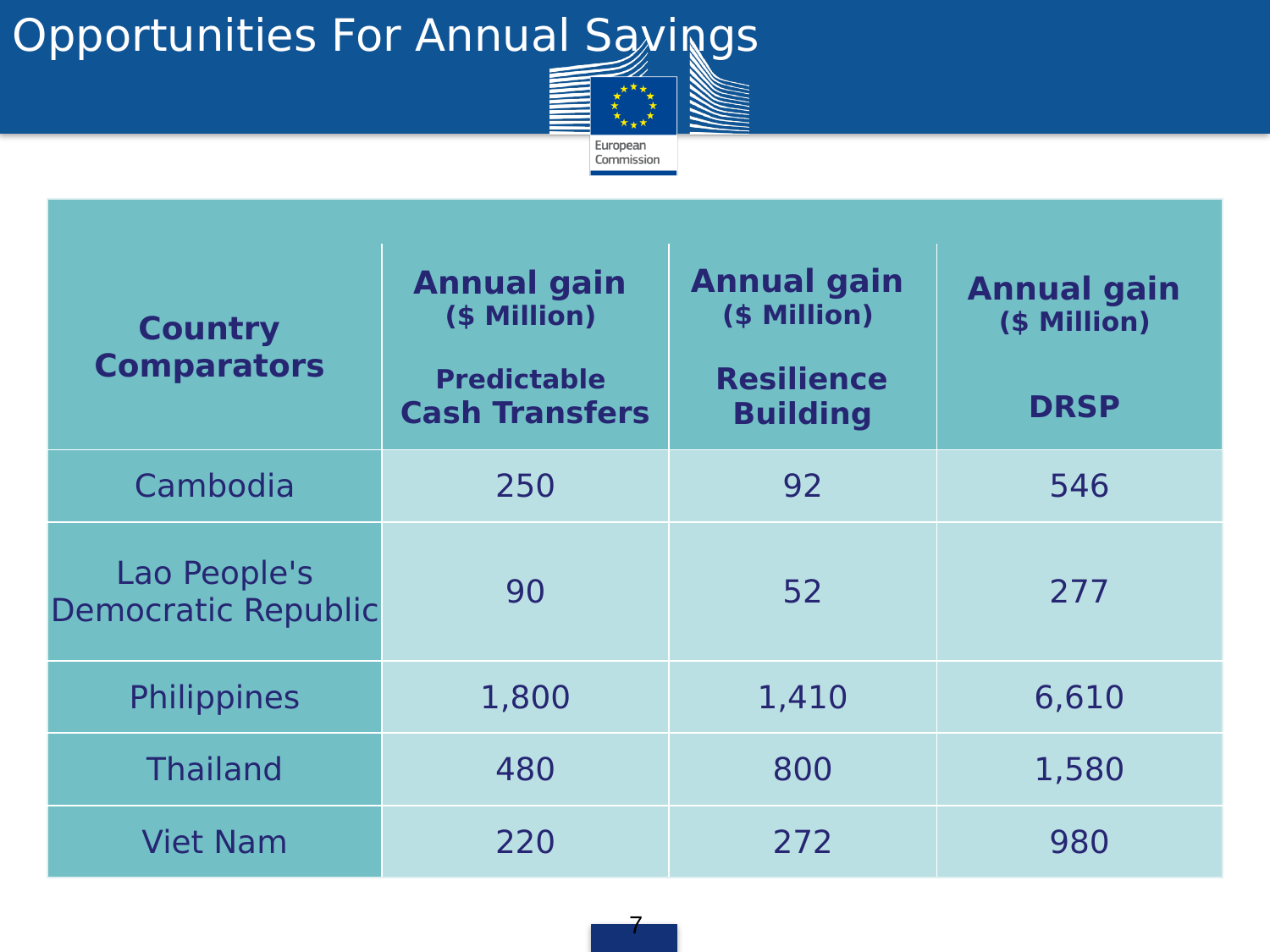

Opportunities For Annual Savings
|  |  |  |  |
| --- | --- | --- | --- |
| Country Comparators | Annual gain ($ Million) Predictable Cash Transfers | Annual gain ($ Million) Resilience Building | Annual gain ($ Million) DRSP |
| Cambodia | 250 | 92 | 546 |
| Lao People's Democratic Republic | 90 | 52 | 277 |
| Philippines | 1,800 | 1,410 | 6,610 |
| Thailand | 480 | 800 | 1,580 |
| Viet Nam | 220 | 272 | 980 |
7